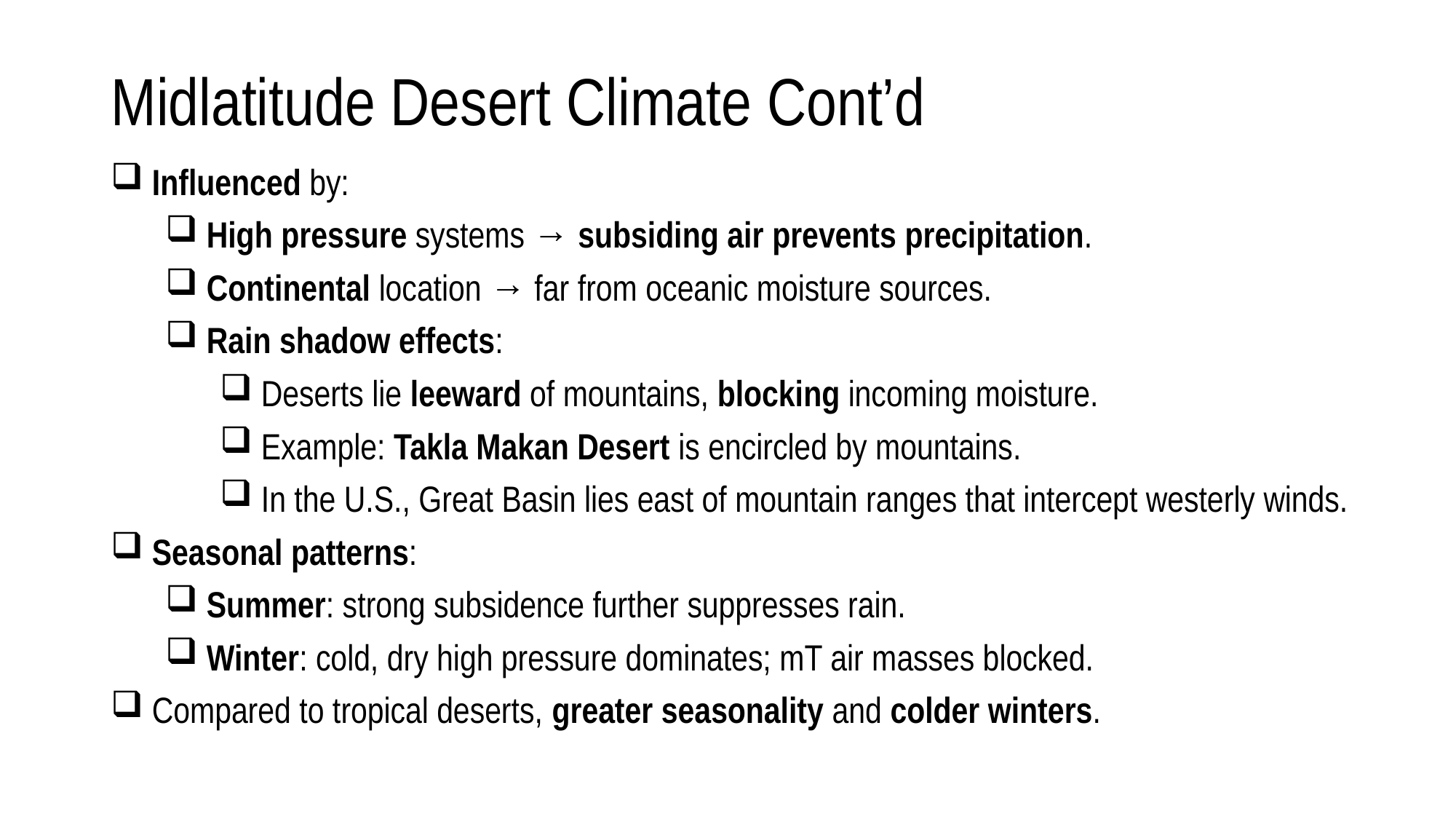

# Midlatitude Desert Climate Cont’d
 Influenced by:
 High pressure systems → subsiding air prevents precipitation.
 Continental location → far from oceanic moisture sources.
 Rain shadow effects:
 Deserts lie leeward of mountains, blocking incoming moisture.
 Example: Takla Makan Desert is encircled by mountains.
 In the U.S., Great Basin lies east of mountain ranges that intercept westerly winds.
 Seasonal patterns:
 Summer: strong subsidence further suppresses rain.
 Winter: cold, dry high pressure dominates; mT air masses blocked.
 Compared to tropical deserts, greater seasonality and colder winters.